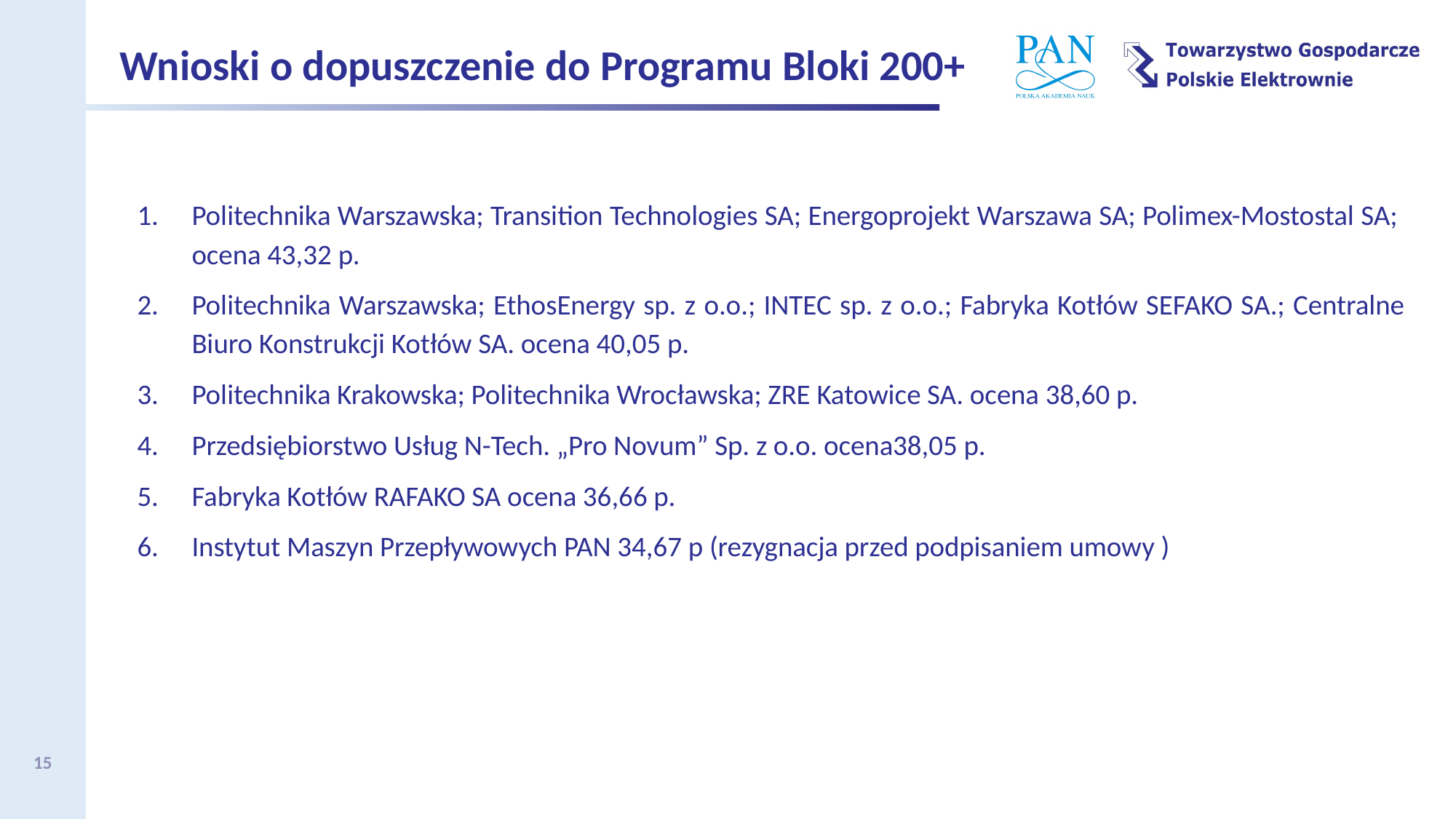

Wnioski o dopuszczenie do Programu Bloki 200+
Politechnika Warszawska; Transition Technologies SA; Energoprojekt Warszawa SA; Polimex-Mostostal SA;  ocena 43,32 p.
Politechnika Warszawska; EthosEnergy sp. z o.o.; INTEC sp. z o.o.; Fabryka Kotłów SEFAKO SA.; Centralne Biuro Konstrukcji Kotłów SA. ocena 40,05 p.
Politechnika Krakowska; Politechnika Wrocławska; ZRE Katowice SA. ocena 38,60 p.
Przedsiębiorstwo Usług N-Tech. „Pro Novum” Sp. z o.o. ocena38,05 p.
Fabryka Kotłów RAFAKO SA ocena 36,66 p.
Instytut Maszyn Przepływowych PAN 34,67 p (rezygnacja przed podpisaniem umowy )

15